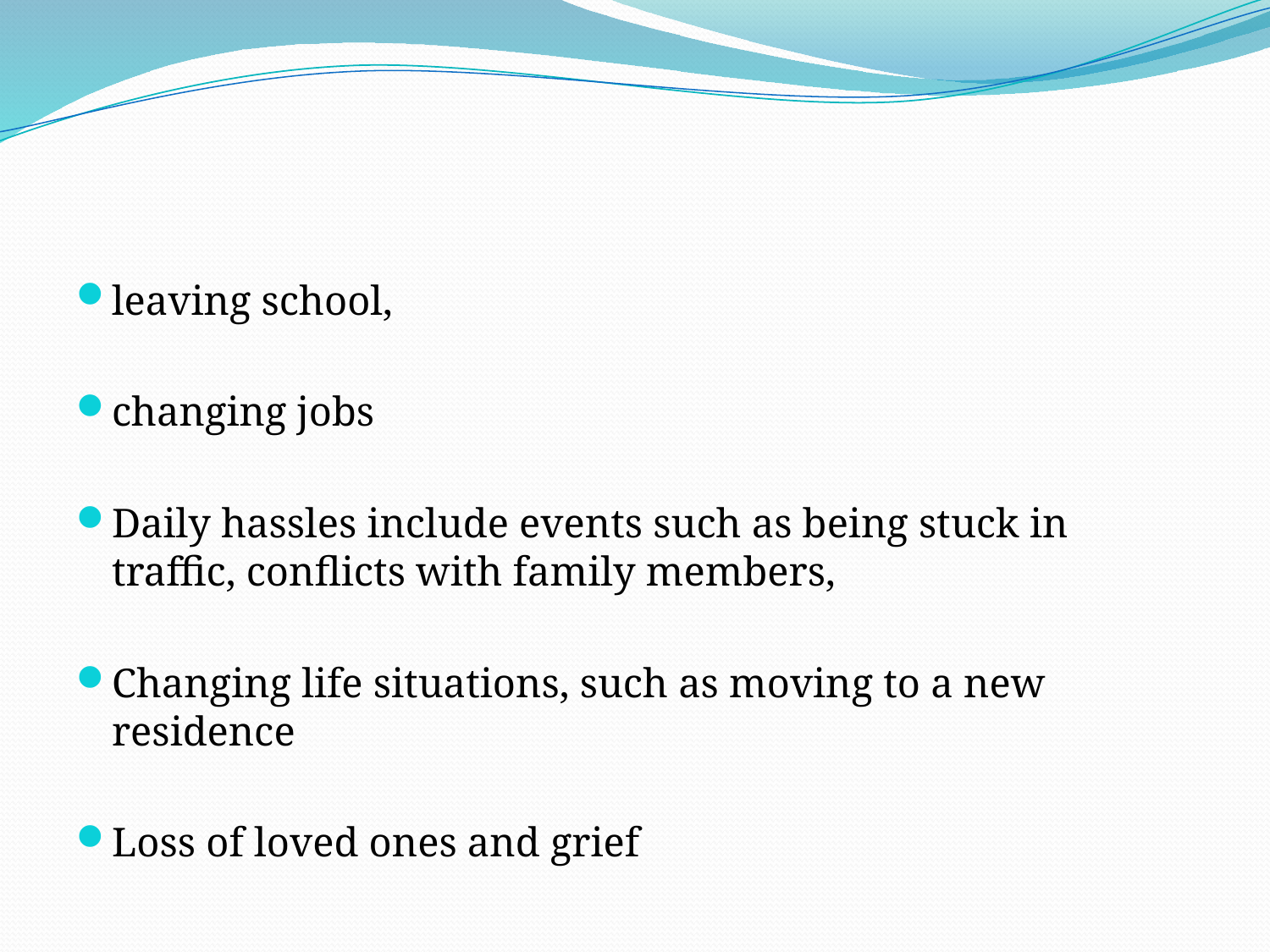

#
leaving school,

changing jobs

Daily hassles include events such as being stuck in traffic, conflicts with family members,

Changing life situations, such as moving to a new residence

Loss of loved ones and grief